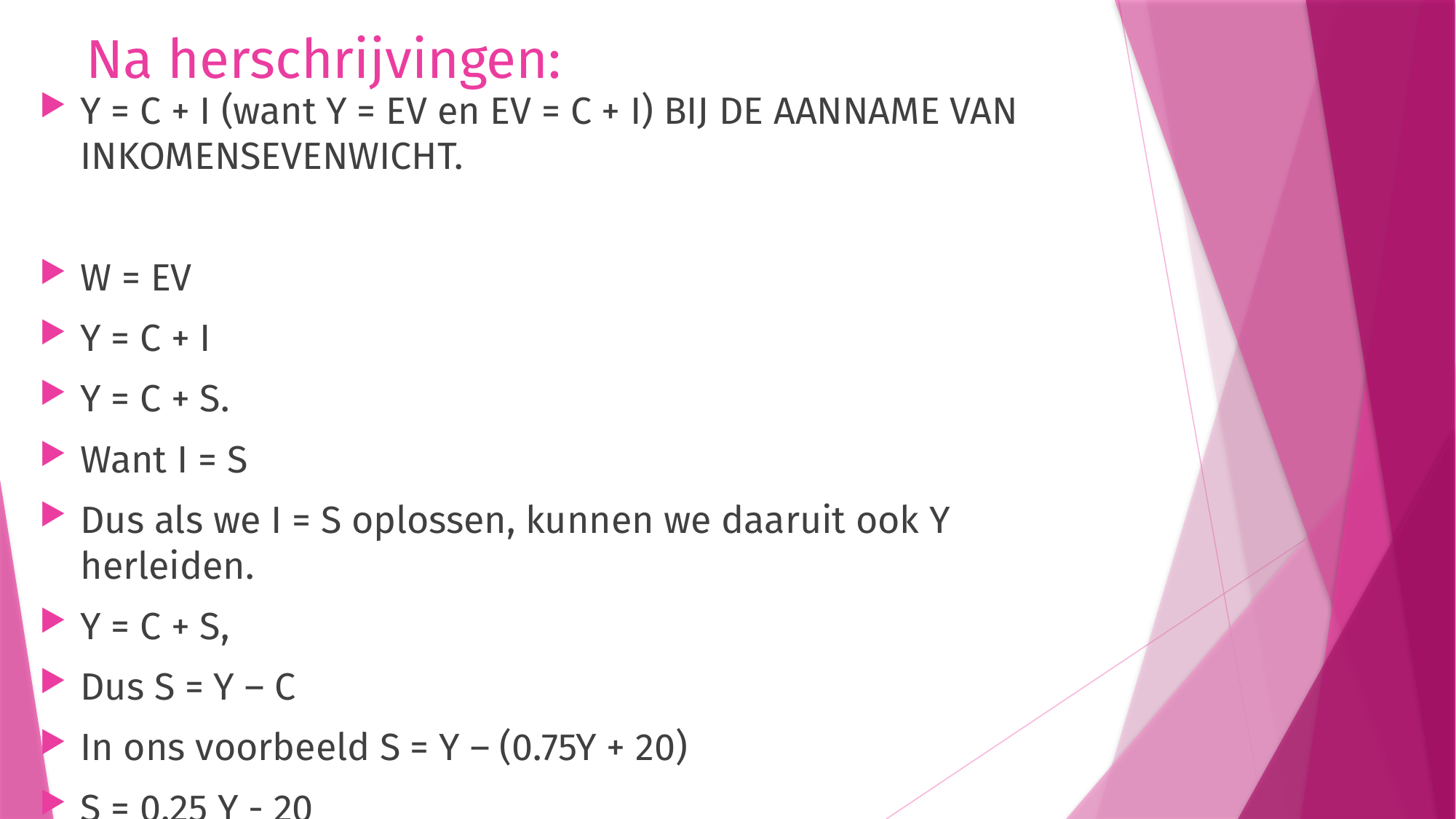

# Na herschrijvingen:
Y = C + I (want Y = EV en EV = C + I) BIJ DE AANNAME VAN INKOMENSEVENWICHT.

W = EV
Y = C + I
Y = C + S.
Want I = S
Dus als we I = S oplossen, kunnen we daaruit ook Y herleiden.
Y = C + S,
Dus S = Y – C
In ons voorbeeld S = Y – (0.75Y + 20)
S = 0.25 Y - 20